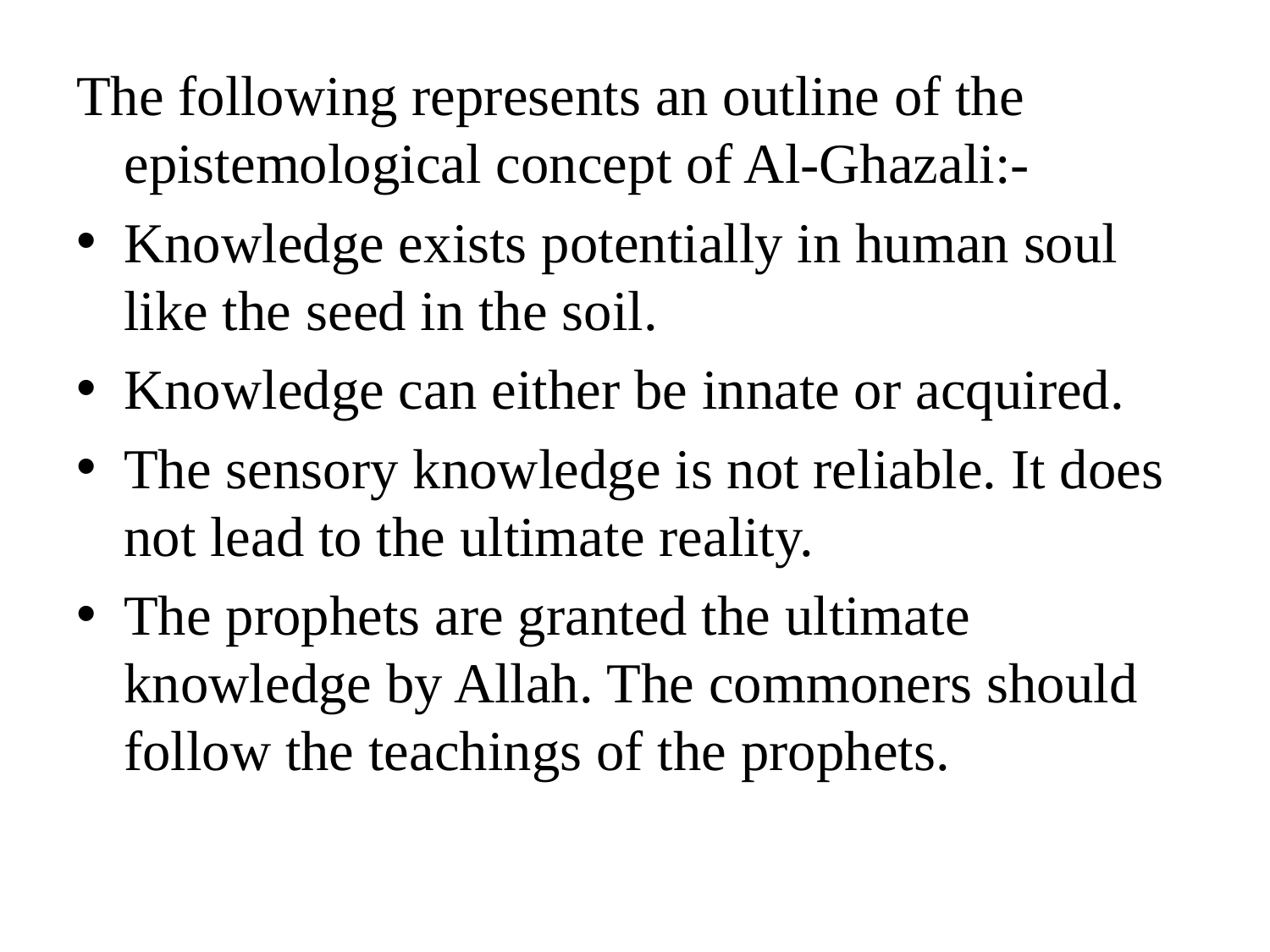

The following represents an outline of the epistemological concept of Al-Ghazali:-
Knowledge exists potentially in human soul like the seed in the soil.
Knowledge can either be innate or acquired.
The sensory knowledge is not reliable. It does not lead to the ultimate reality.
The prophets are granted the ultimate knowledge by Allah. The commoners should follow the teachings of the prophets.